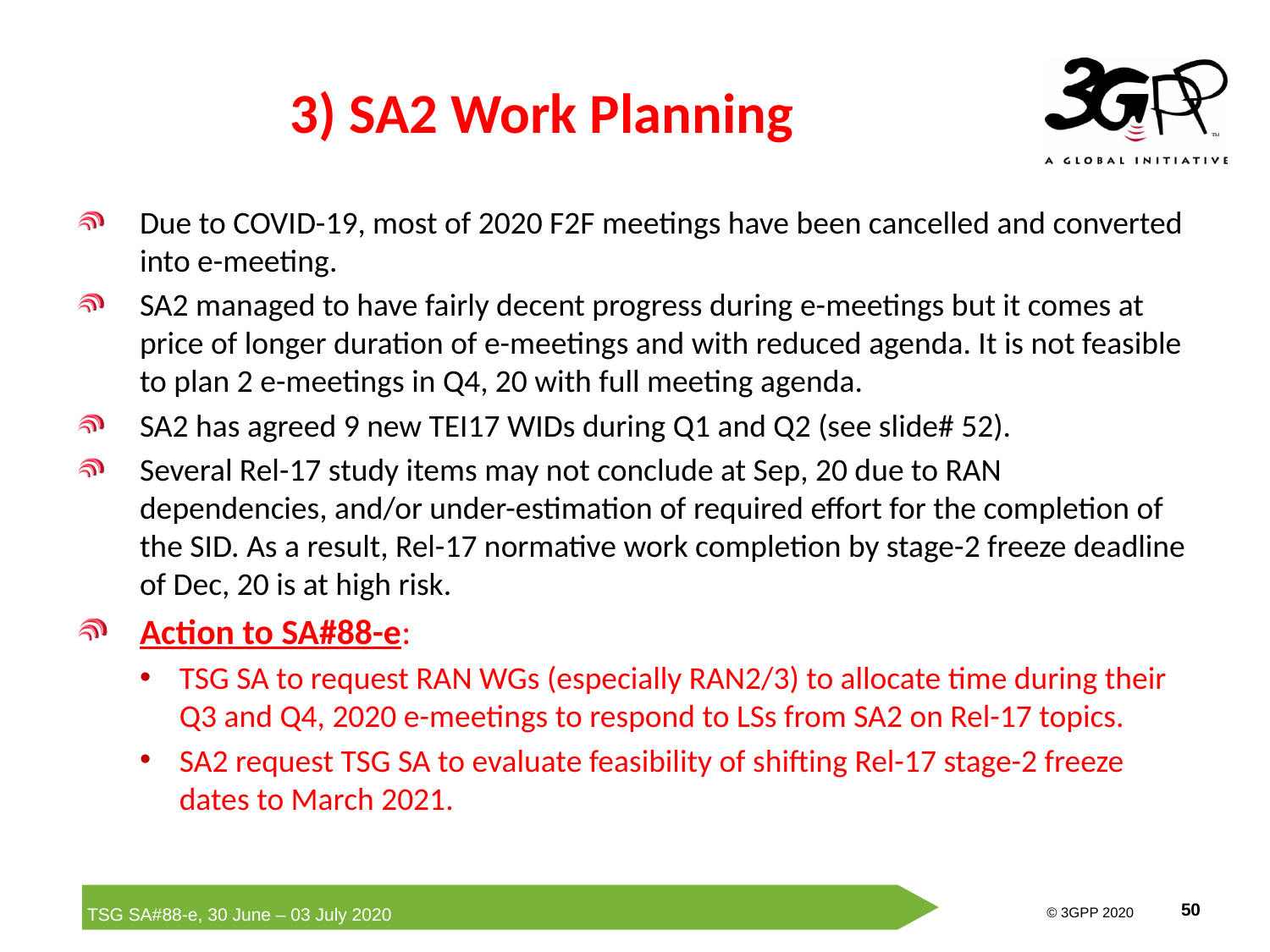

# 3) SA2 Work Planning
Due to COVID-19, most of 2020 F2F meetings have been cancelled and converted into e-meeting.
SA2 managed to have fairly decent progress during e-meetings but it comes at price of longer duration of e-meetings and with reduced agenda. It is not feasible to plan 2 e-meetings in Q4, 20 with full meeting agenda.
SA2 has agreed 9 new TEI17 WIDs during Q1 and Q2 (see slide# 52).
Several Rel-17 study items may not conclude at Sep, 20 due to RAN dependencies, and/or under-estimation of required effort for the completion of the SID. As a result, Rel-17 normative work completion by stage-2 freeze deadline of Dec, 20 is at high risk.
Action to SA#88-e:
TSG SA to request RAN WGs (especially RAN2/3) to allocate time during their Q3 and Q4, 2020 e-meetings to respond to LSs from SA2 on Rel-17 topics.
SA2 request TSG SA to evaluate feasibility of shifting Rel-17 stage-2 freeze dates to March 2021.